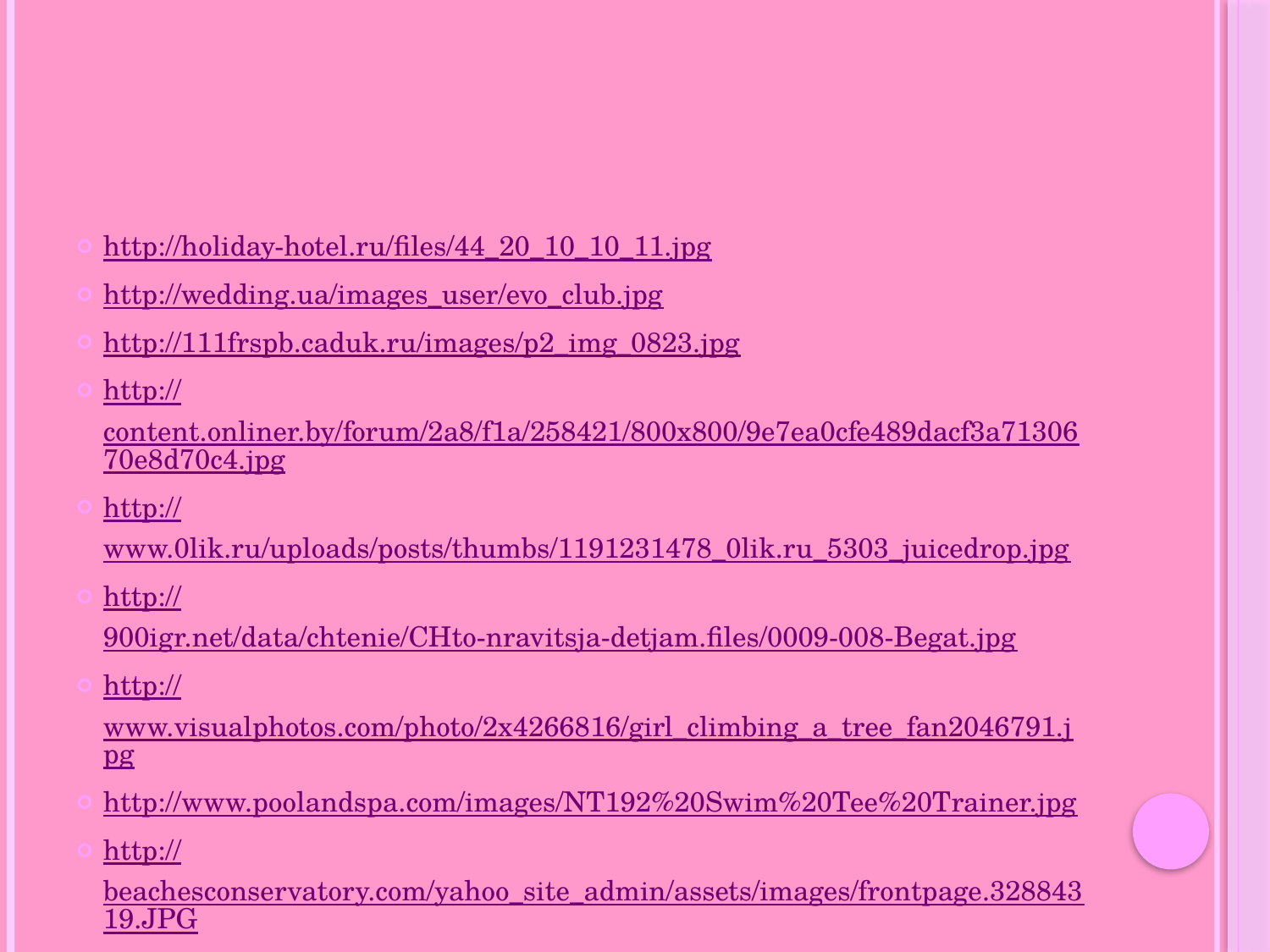

#
http://holiday-hotel.ru/files/44_20_10_10_11.jpg
http://wedding.ua/images_user/evo_club.jpg
http://111frspb.caduk.ru/images/p2_img_0823.jpg
http://content.onliner.by/forum/2a8/f1a/258421/800x800/9e7ea0cfe489dacf3a7130670e8d70c4.jpg
http://www.0lik.ru/uploads/posts/thumbs/1191231478_0lik.ru_5303_juicedrop.jpg
http://900igr.net/data/chtenie/CHto-nravitsja-detjam.files/0009-008-Begat.jpg
http://www.visualphotos.com/photo/2x4266816/girl_climbing_a_tree_fan2046791.jpg
http://www.poolandspa.com/images/NT192%20Swim%20Tee%20Trainer.jpg
http://beachesconservatory.com/yahoo_site_admin/assets/images/frontpage.32884319.JPG